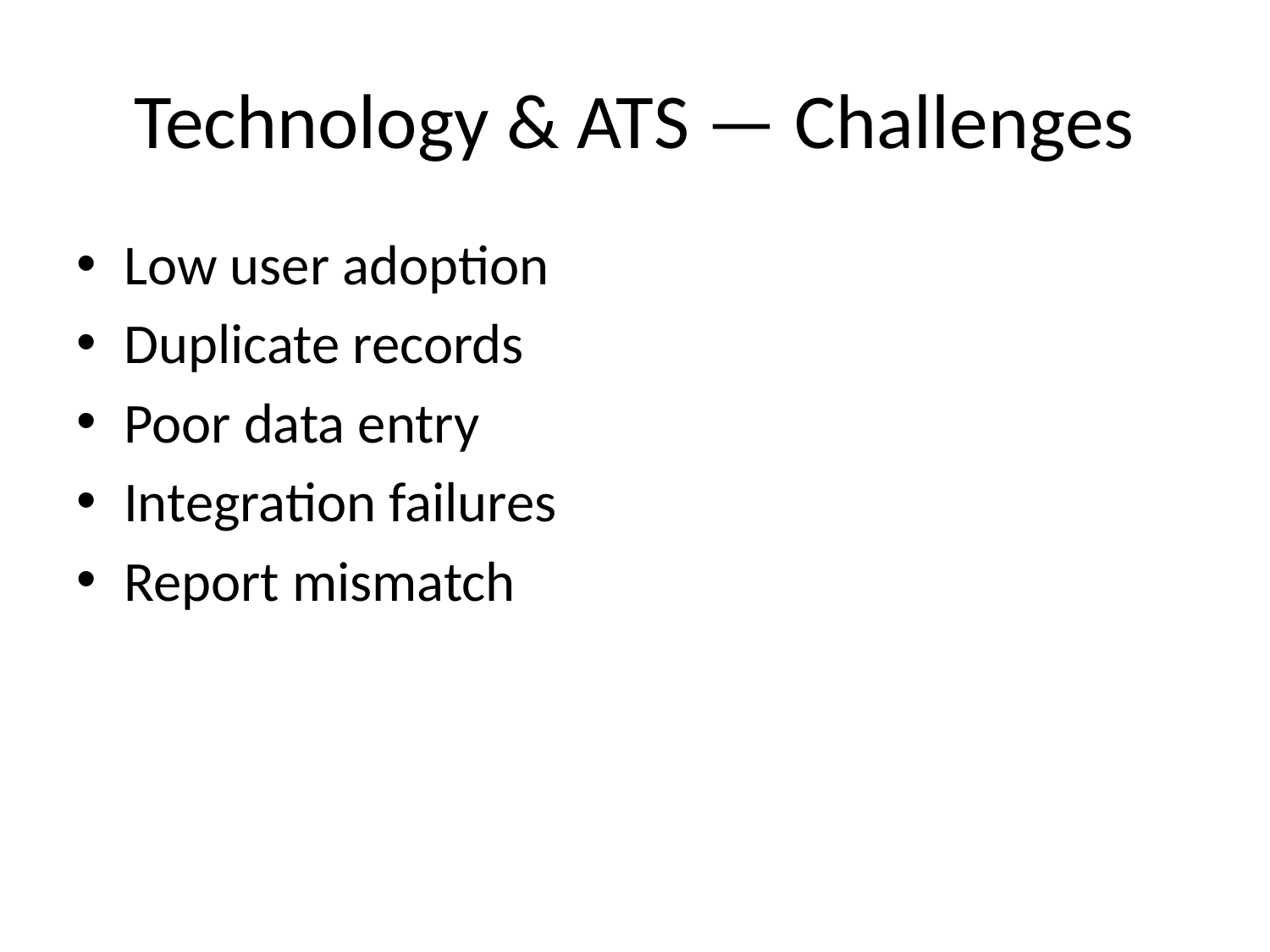

# Technology & ATS — Challenges
Low user adoption
Duplicate records
Poor data entry
Integration failures
Report mismatch